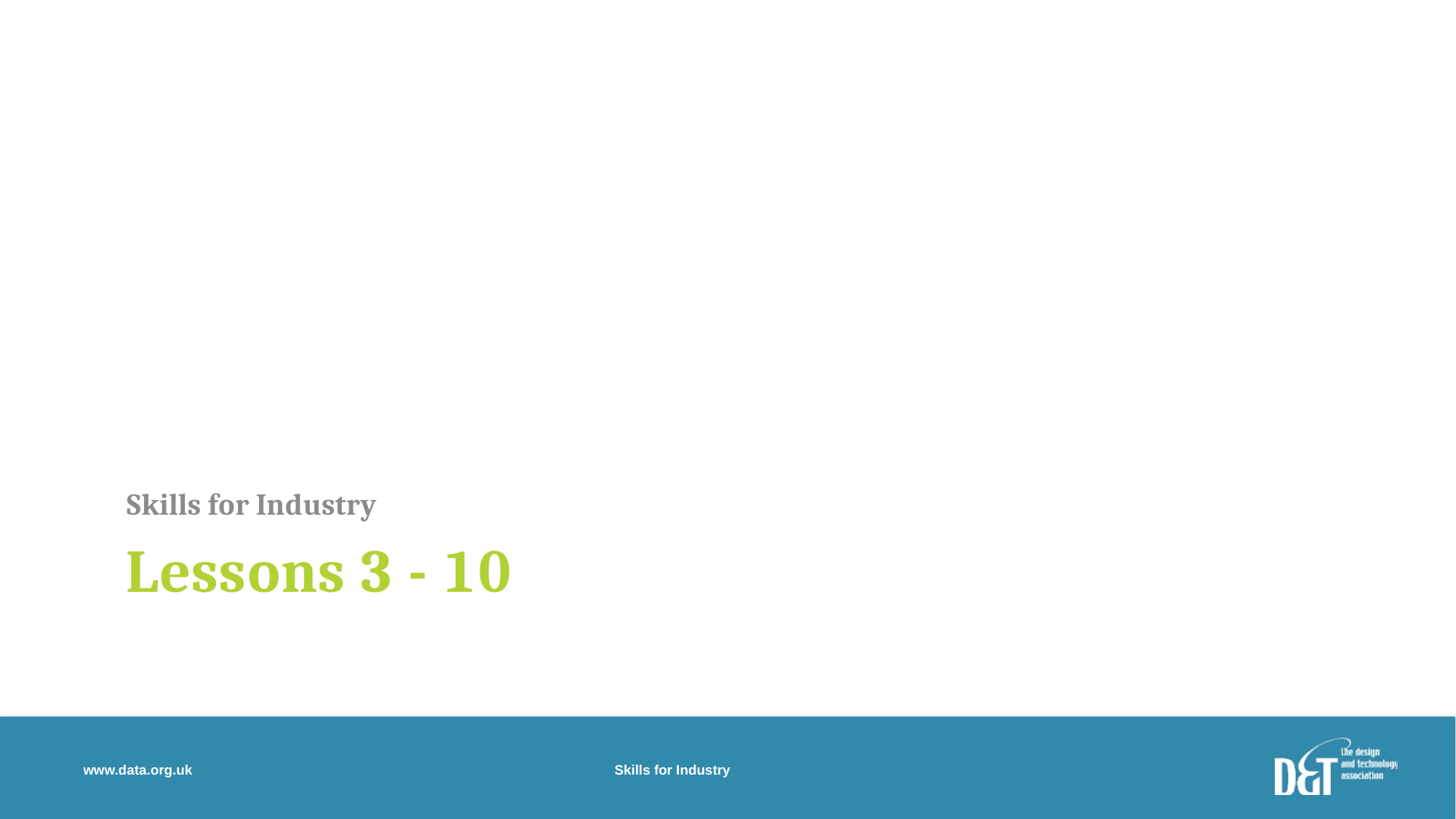

Skills for Industry
# Lessons 3 - 10